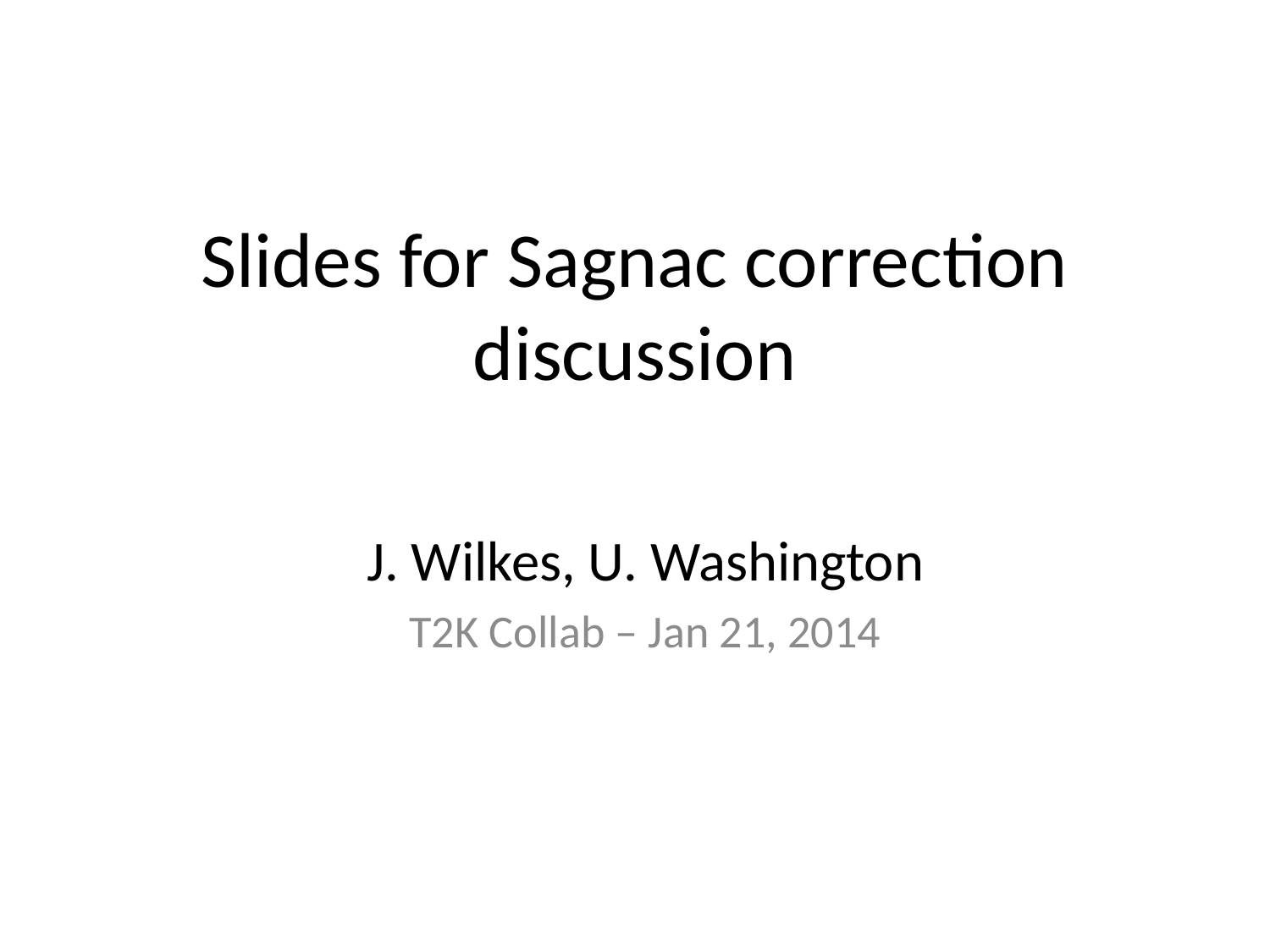

# Slides for Sagnac correction discussion
J. Wilkes, U. Washington
T2K Collab – Jan 21, 2014